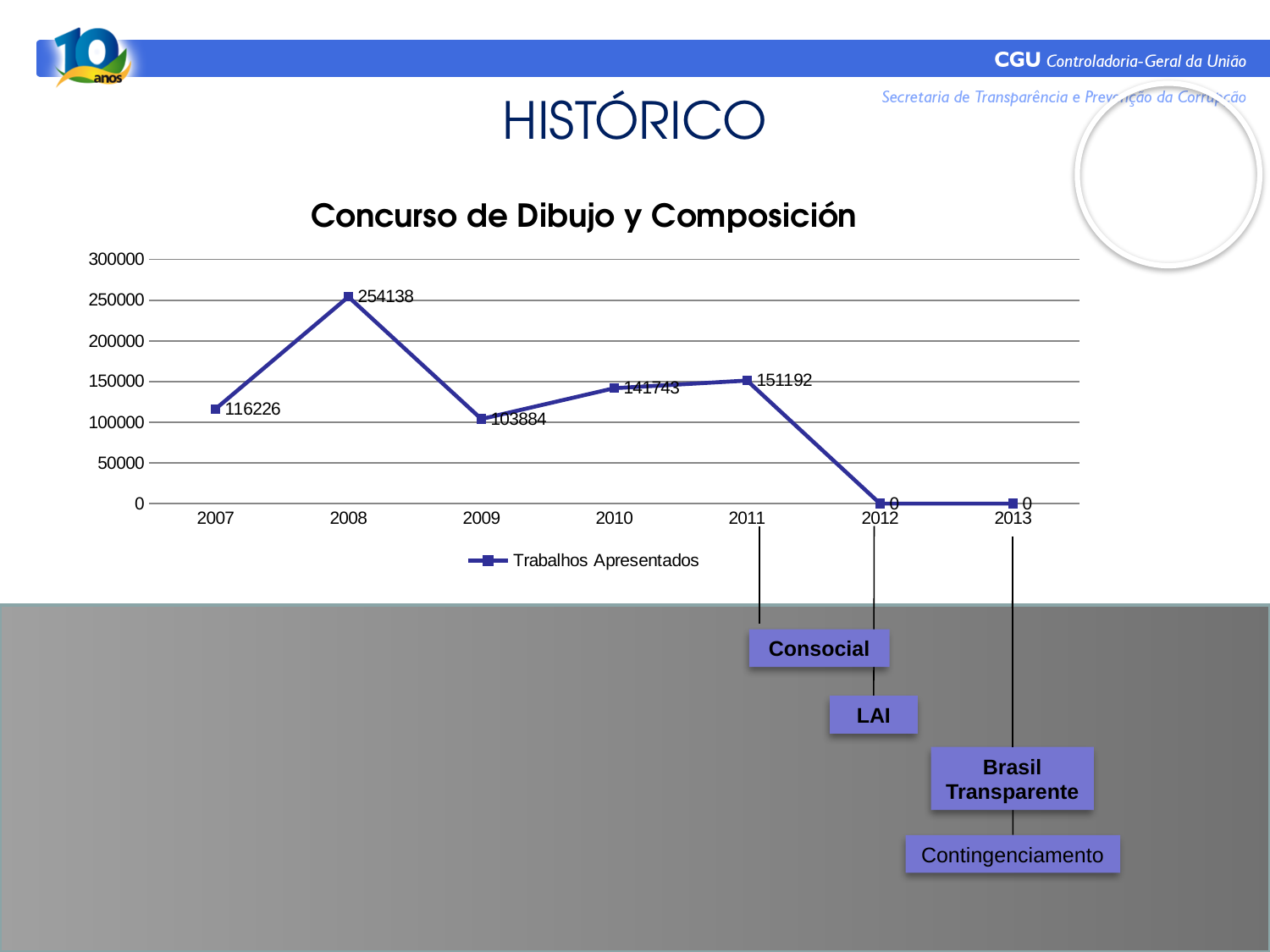

HISTÓRICO

### Chart: Concurso de Dibujo y Composición

| Category | Trabalhos Apresentados |
|---|---|
| 2007 | 116226.0 |
| 2008 | 254138.0 |
| 2009 | 103884.0 |
| 2010 | 141743.0 |
| 2011 | 151192.0 |
| 2012 | 0.0 |
| 2013 | 0.0 |

Consocial
LAI
Brasil Transparente
Contingenciamento